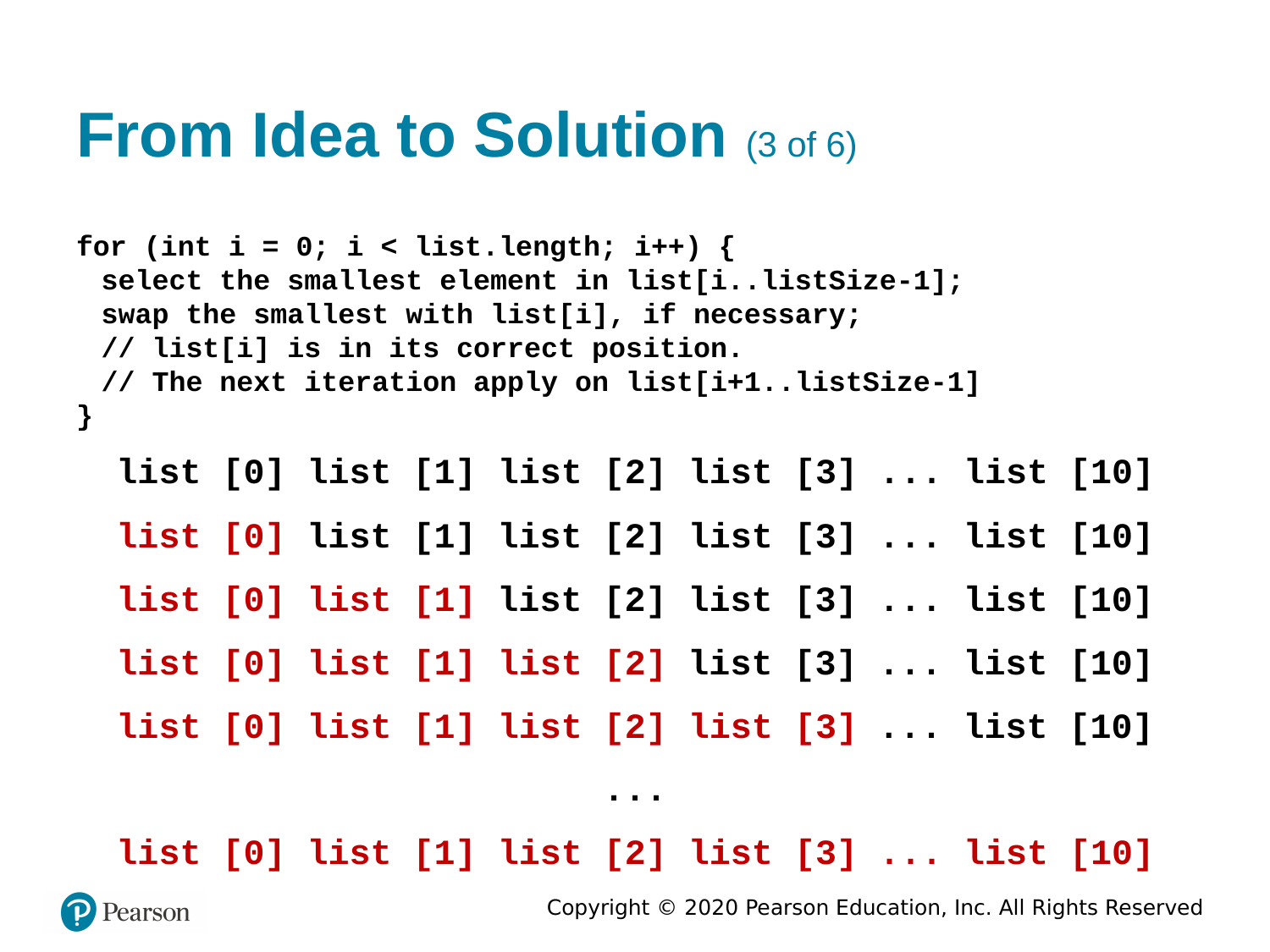

# From Idea to Solution (3 of 6)
for (int i = 0; i < list.length; i++) {
select the smallest element in list[i..listSize-1];
swap the smallest with list[i], if necessary;
// list[i] is in its correct position.
// The next iteration apply on list[i+1..listSize-1]
}
list [0] list [1] list [2] list [3] ... list [10]
list [0] list [1] list [2] list [3] ... list [10]
list [0] list [1] list [2] list [3] ... list [10]
list [0] list [1] list [2] list [3] ... list [10]
list [0] list [1] list [2] list [3] ... list [10]
...
list [0] list [1] list [2] list [3] ... list [10]